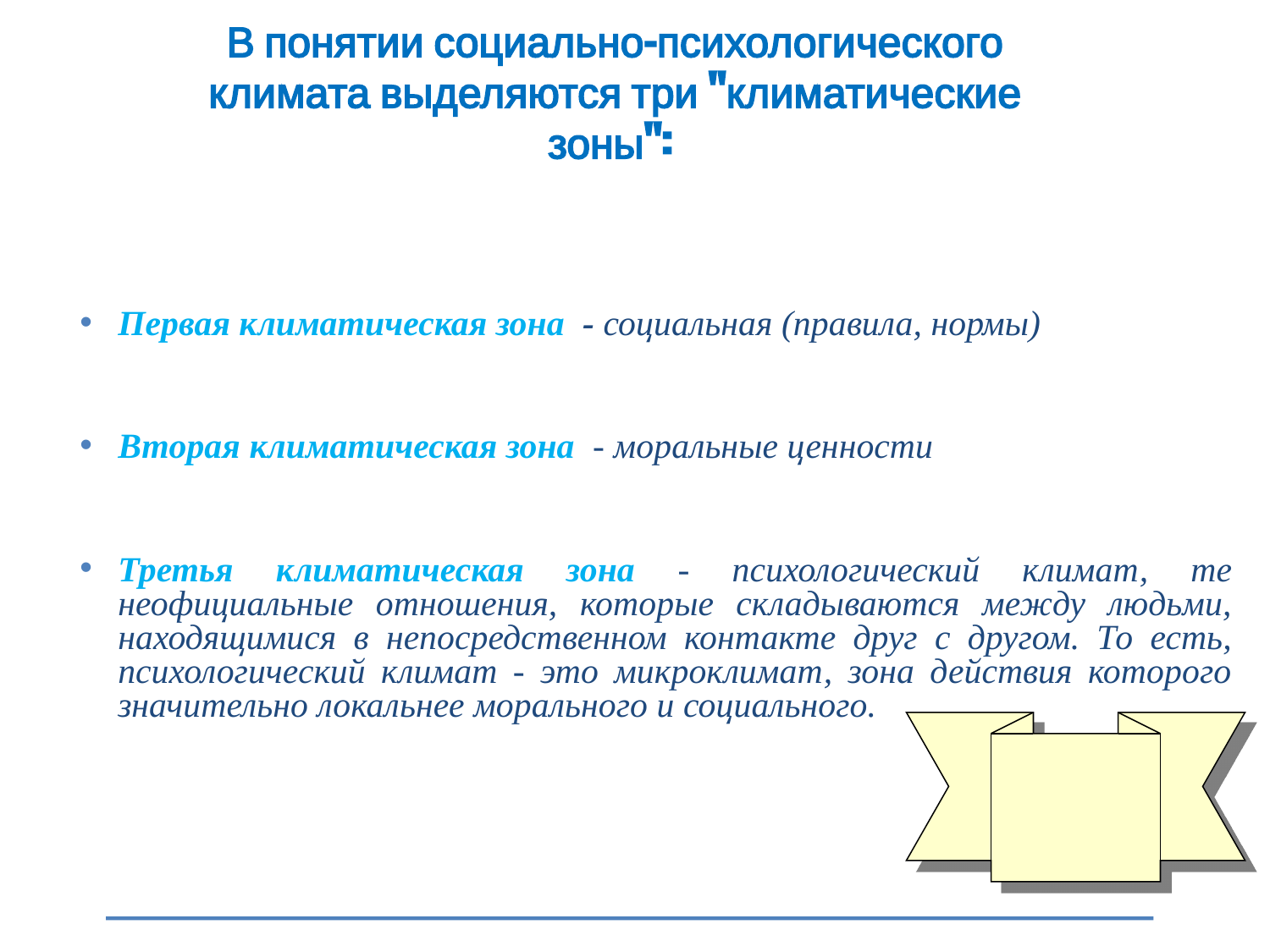

# В понятии социально-психологического климата выделяются три "климатические зоны":
Первая климатическая зона  - социальная (правила, нормы)

Вторая климатическая зона  - моральные ценности

Третья климатическая зона - психологический климат, те неофициальные отношения, которые складываются между людьми, находящимися в непосредственном контакте друг с другом. То есть, психологический климат - это микроклимат, зона действия которого значительно локальнее морального и социального.